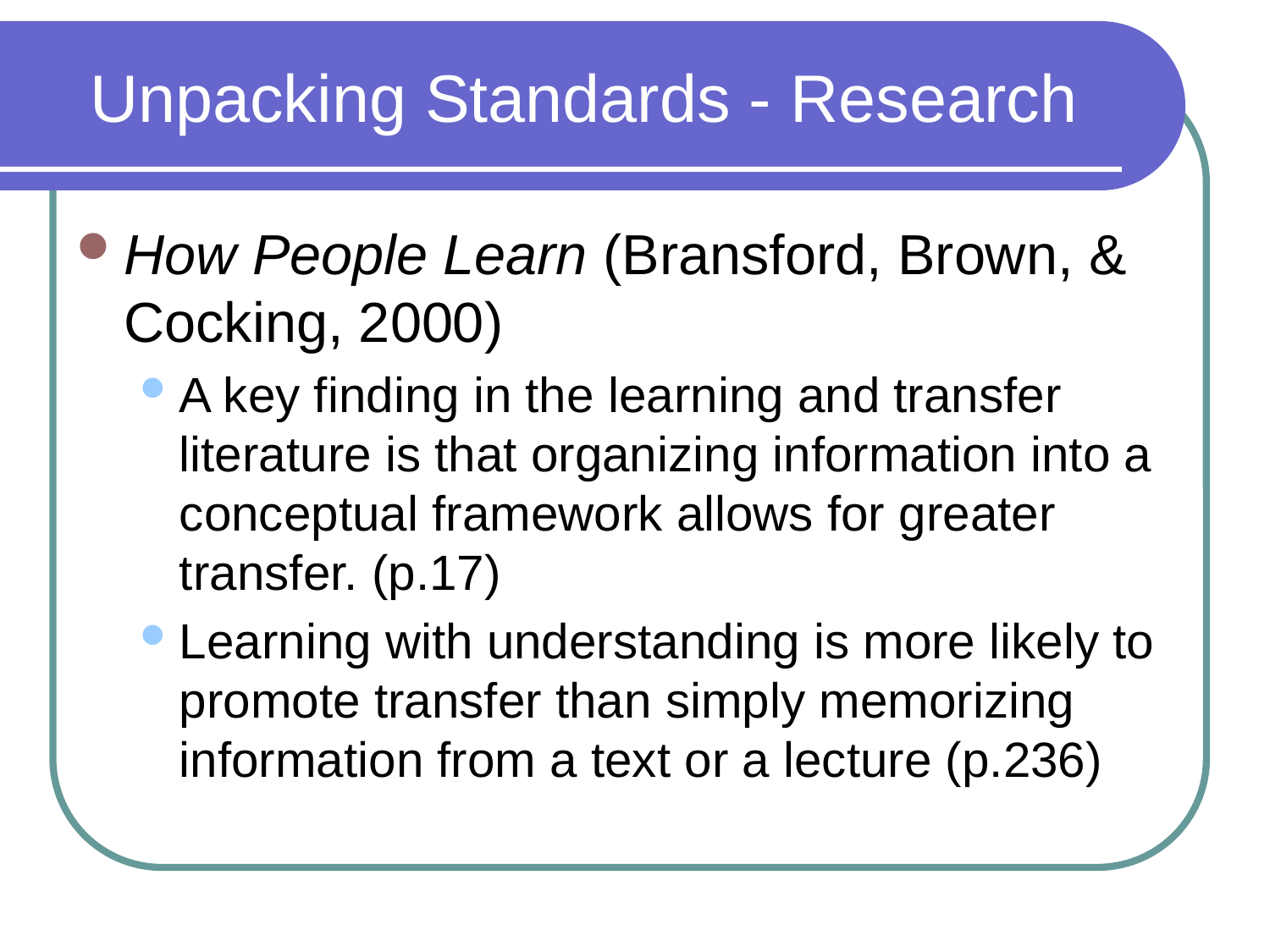

# Unpacking Standards - Research
How People Learn (Bransford, Brown, & Cocking, 2000)
A key finding in the learning and transfer literature is that organizing information into a conceptual framework allows for greater transfer. (p.17)
Learning with understanding is more likely to promote transfer than simply memorizing information from a text or a lecture (p.236)